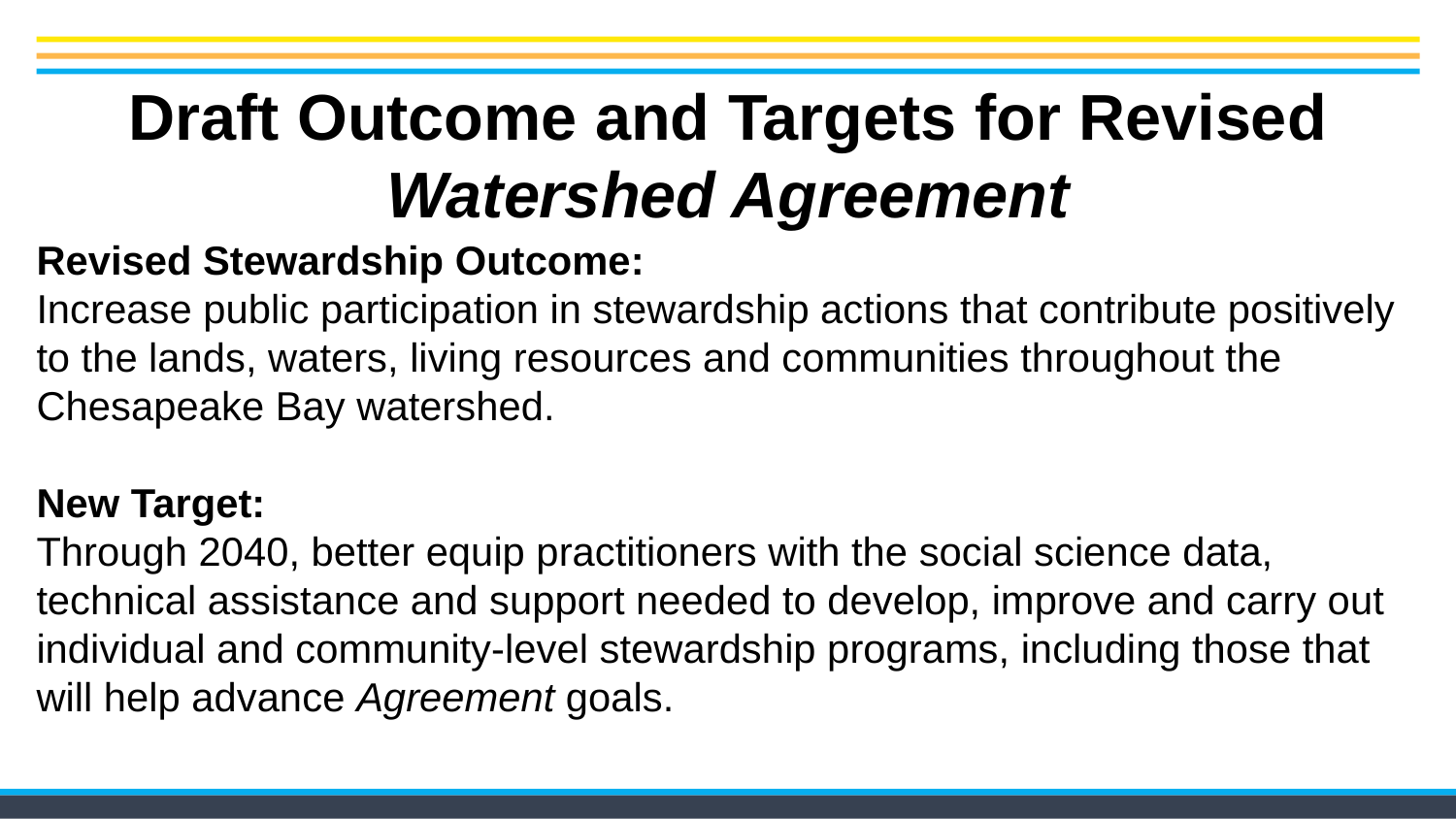

# Draft Outcome and Targets for Revised Watershed Agreement
Revised Stewardship Outcome:
Increase public participation in stewardship actions that contribute positively to the lands, waters, living resources and communities throughout the Chesapeake Bay watershed.

New Target:
Through 2040, better equip practitioners with the social science data, technical assistance and support needed to develop, improve and carry out individual and community-level stewardship programs, including those that will help advance Agreement goals.